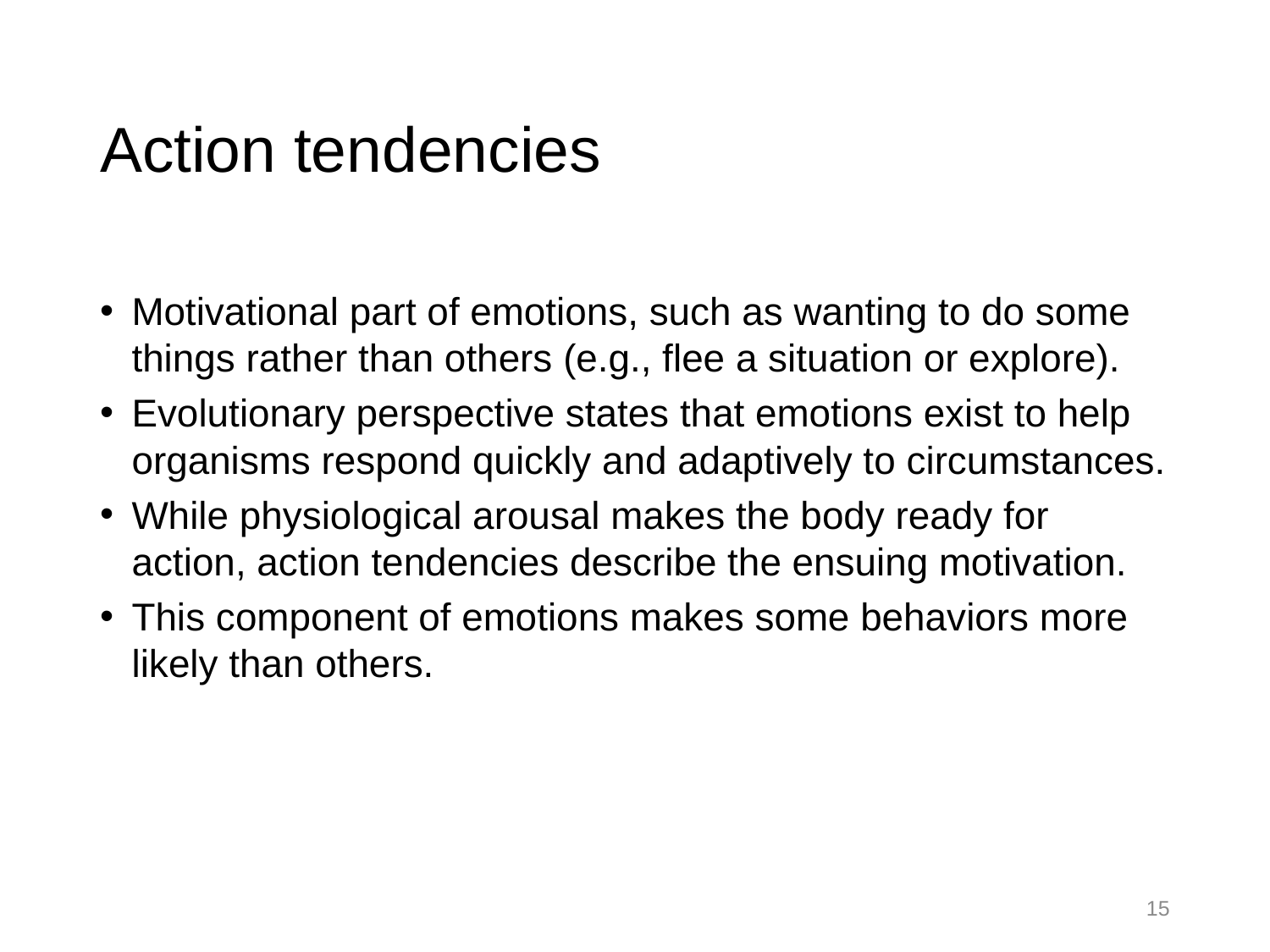

# Action tendencies
Motivational part of emotions, such as wanting to do some things rather than others (e.g., flee a situation or explore).
Evolutionary perspective states that emotions exist to help organisms respond quickly and adaptively to circumstances.
While physiological arousal makes the body ready for action, action tendencies describe the ensuing motivation.
This component of emotions makes some behaviors more likely than others.
15